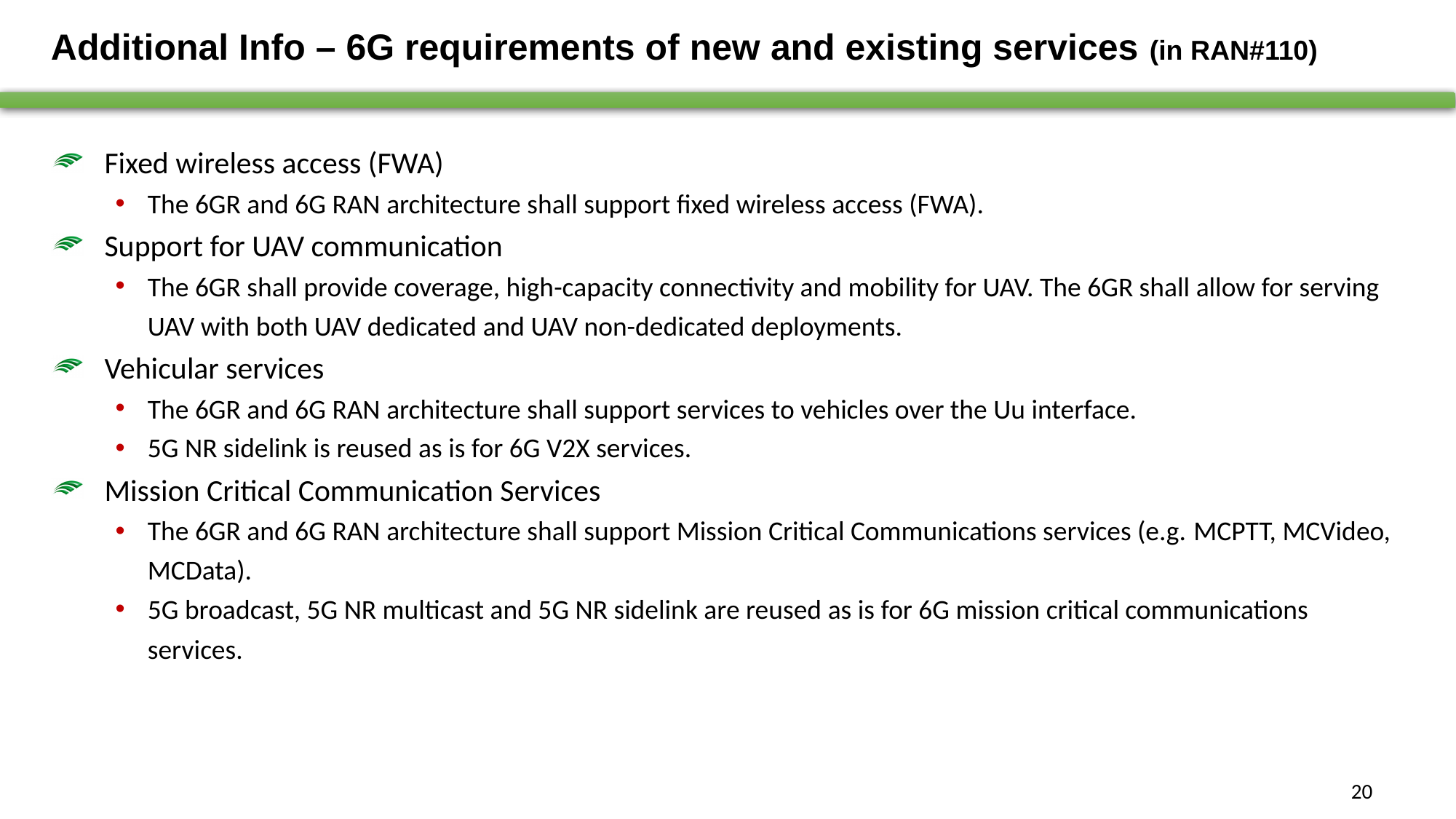

# Additional Info – 6G requirements of new and existing services (in RAN#110)
Fixed wireless access (FWA)
The 6GR and 6G RAN architecture shall support fixed wireless access (FWA).
Support for UAV communication
The 6GR shall provide coverage, high-capacity connectivity and mobility for UAV. The 6GR shall allow for serving UAV with both UAV dedicated and UAV non-dedicated deployments.
Vehicular services
The 6GR and 6G RAN architecture shall support services to vehicles over the Uu interface.
5G NR sidelink is reused as is for 6G V2X services.
Mission Critical Communication Services
The 6GR and 6G RAN architecture shall support Mission Critical Communications services (e.g. MCPTT, MCVideo, MCData).
5G broadcast, 5G NR multicast and 5G NR sidelink are reused as is for 6G mission critical communications services.